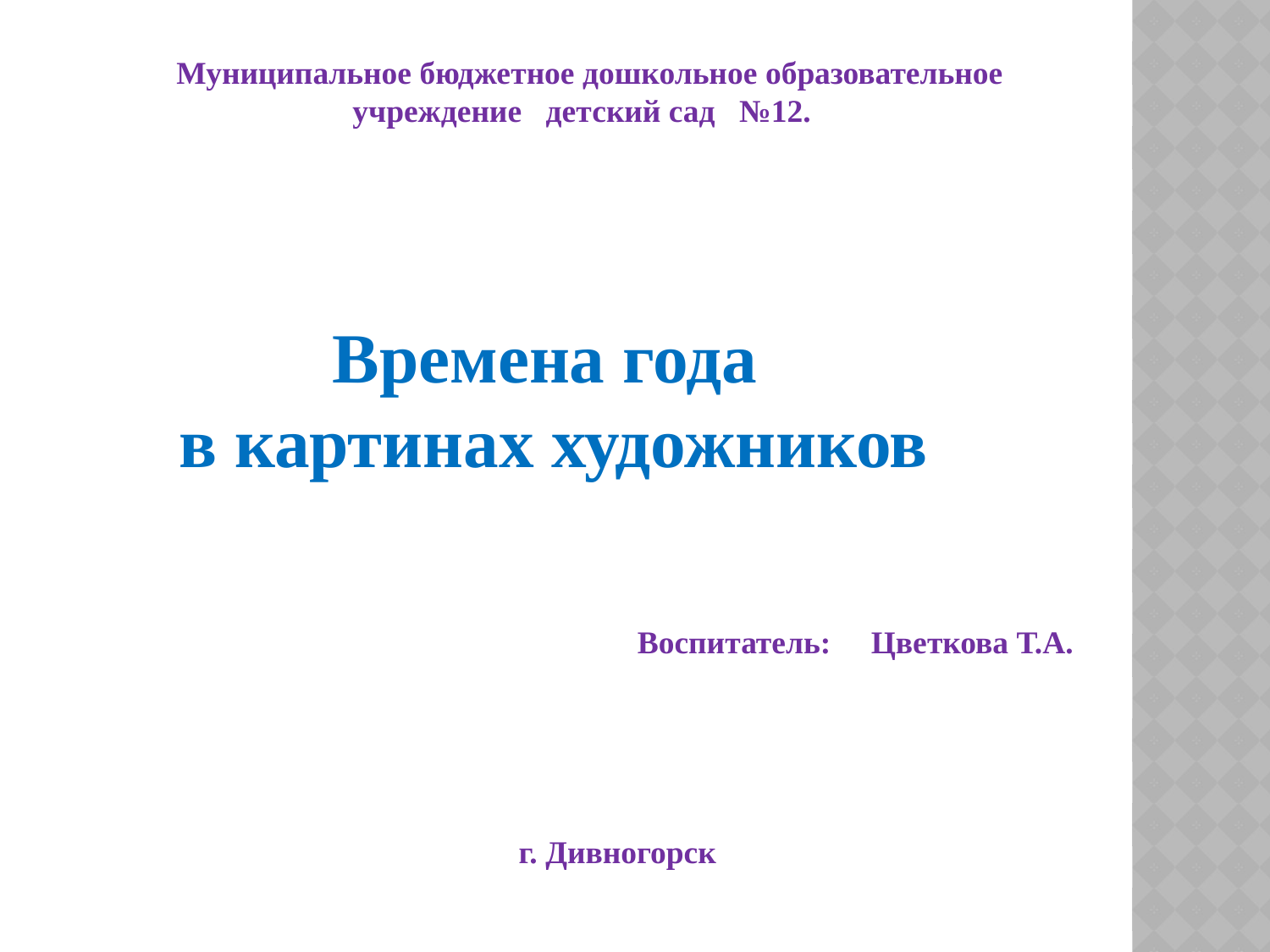

Муниципальное бюджетное дошкольное образовательное учреждение   детский сад   №12.
Времена года
в картинах художников
Воспитатель:     Цветкова Т.А.
г. Дивногорск